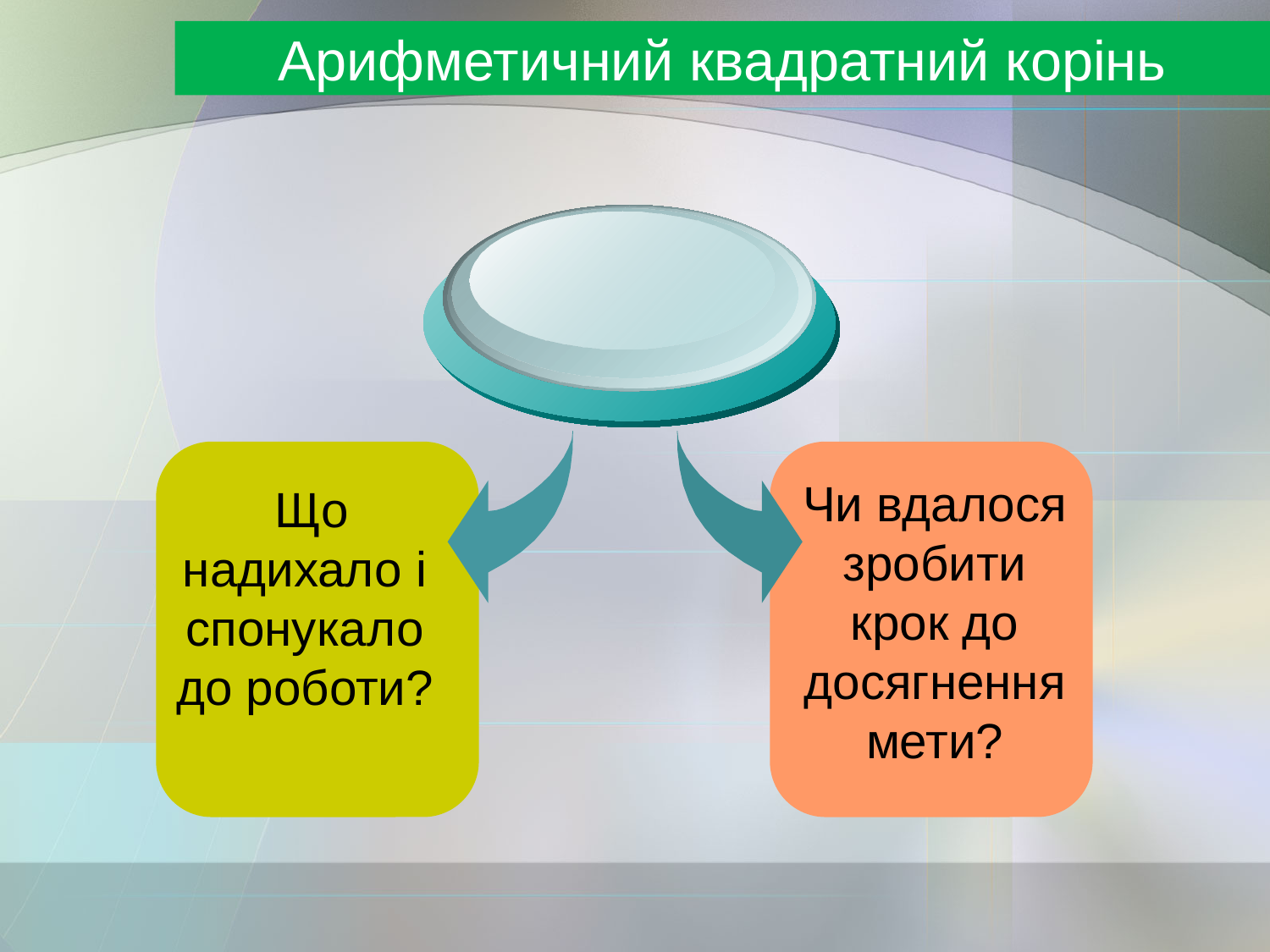

# Арифметичний квадратний корінь

Чи вдалося зробити крок до досягнення мети?
 Що надихало і спонукало до роботи?